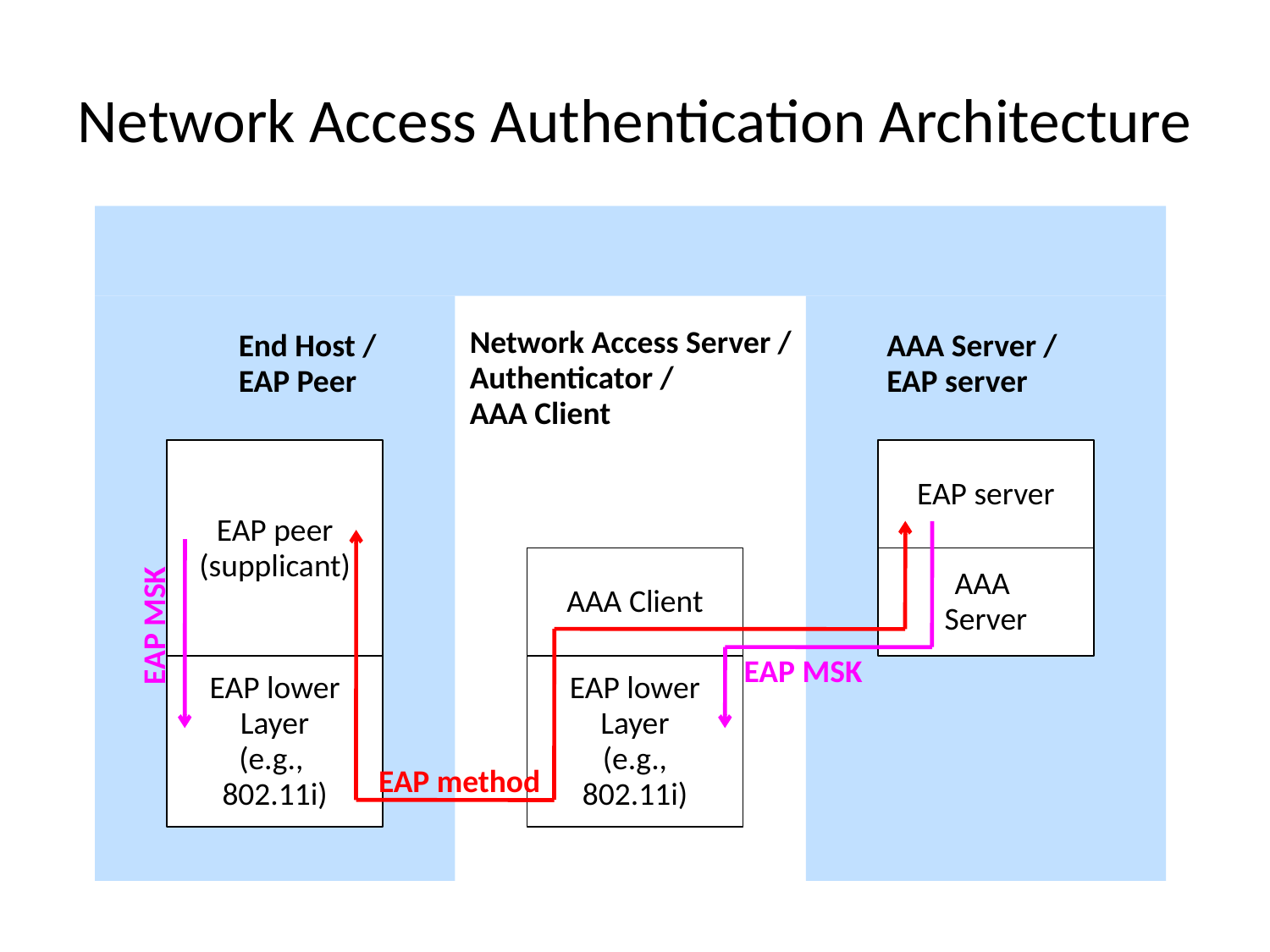

# Network Access Authentication Architecture

Network Access Server /
Authenticator /
AAA Client
End Host /
EAP Peer
AAA Server /
EAP server
EAP peer (supplicant)
EAP server
EAP method
AAA Client
AAA
Server
EAP MSK
EAP MSK
EAP lower
Layer
(e.g.,
802.11i)
EAP lower
Layer
(e.g.,
802.11i)